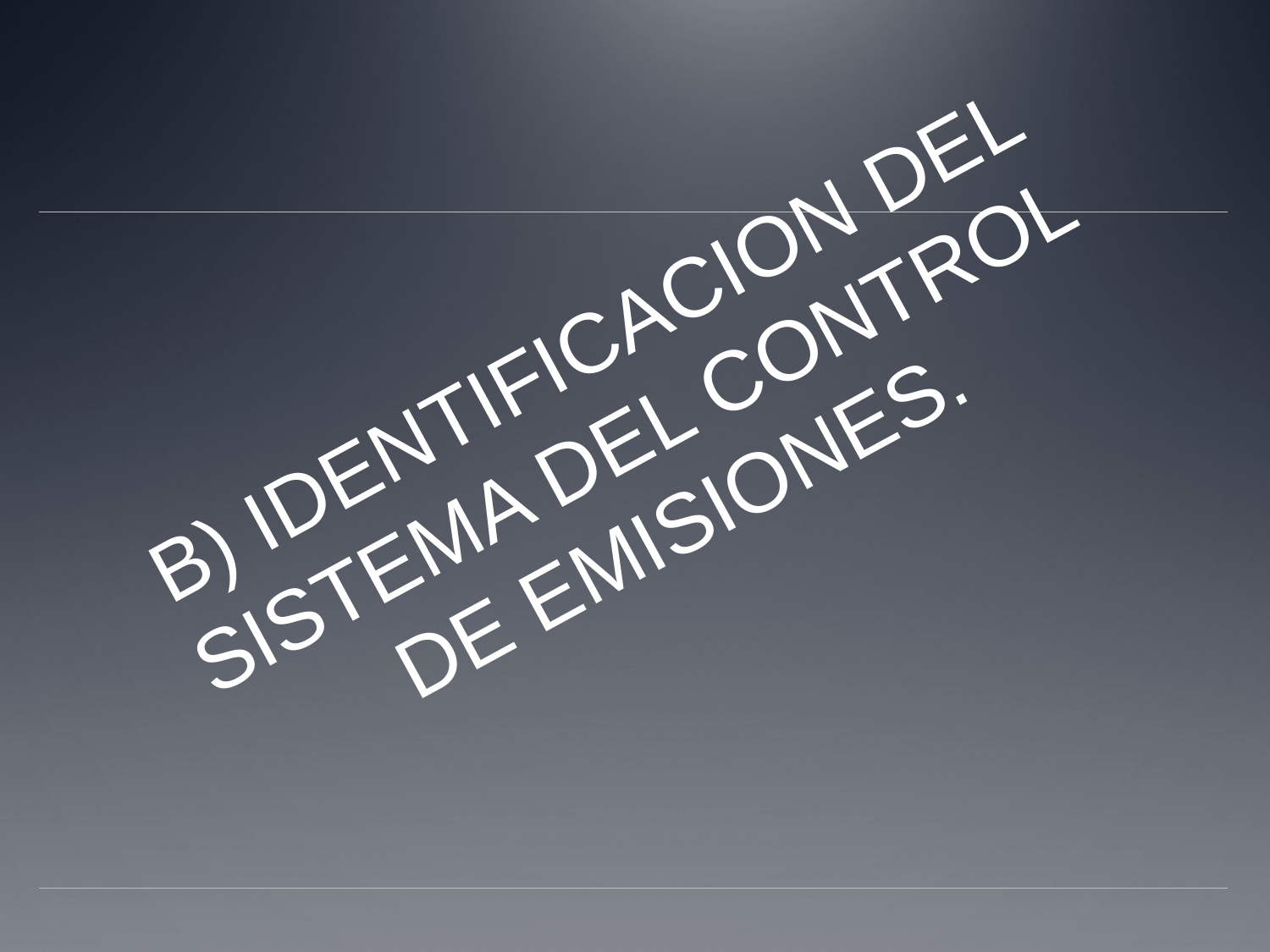

# B) IDENTIFICACION DEL SISTEMA DEL CONTROL DE EMISIONES.